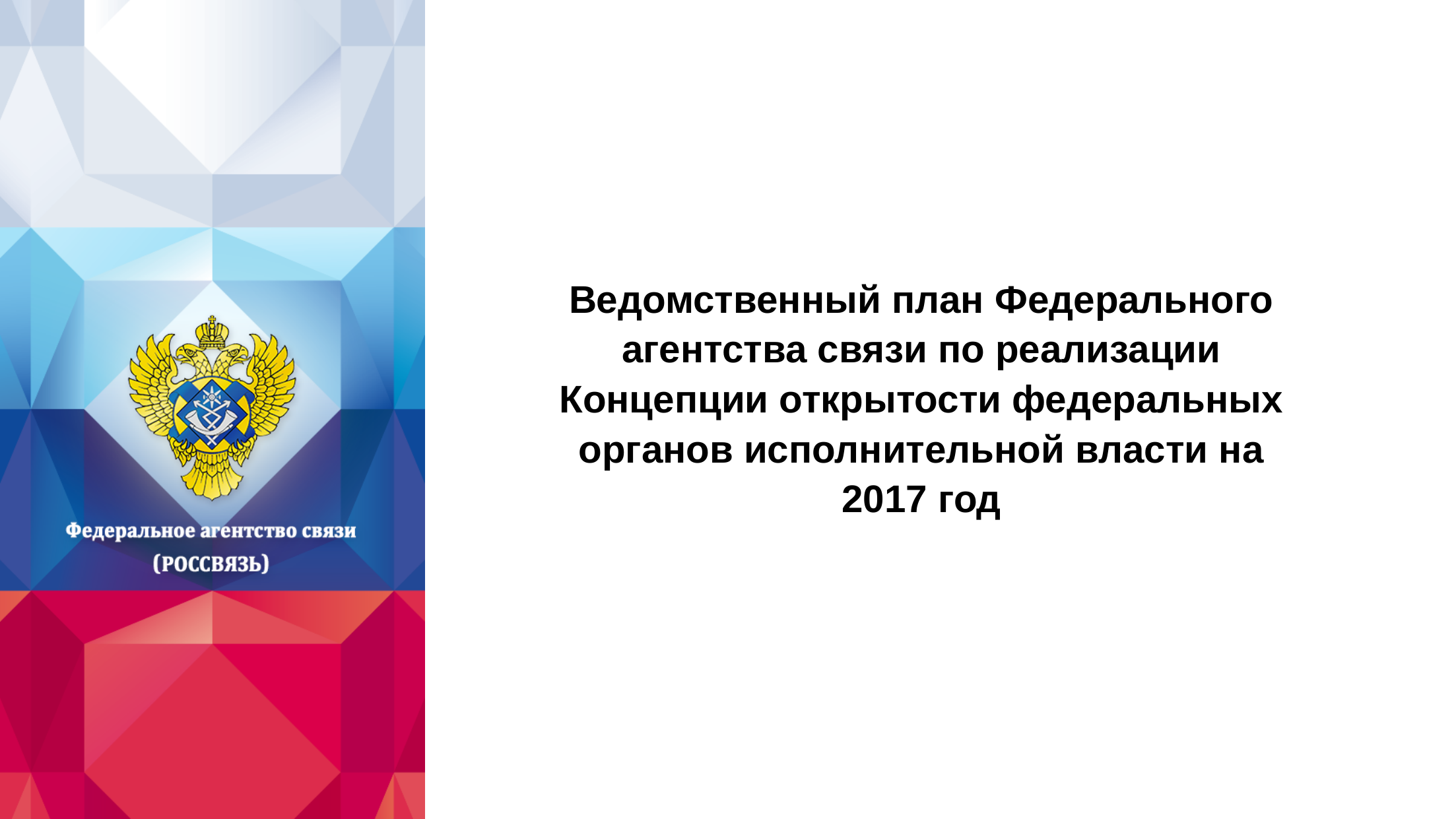

Ведомственный план Федерального агентства связи по реализации Концепции открытости федеральных органов исполнительной власти на 2017 год